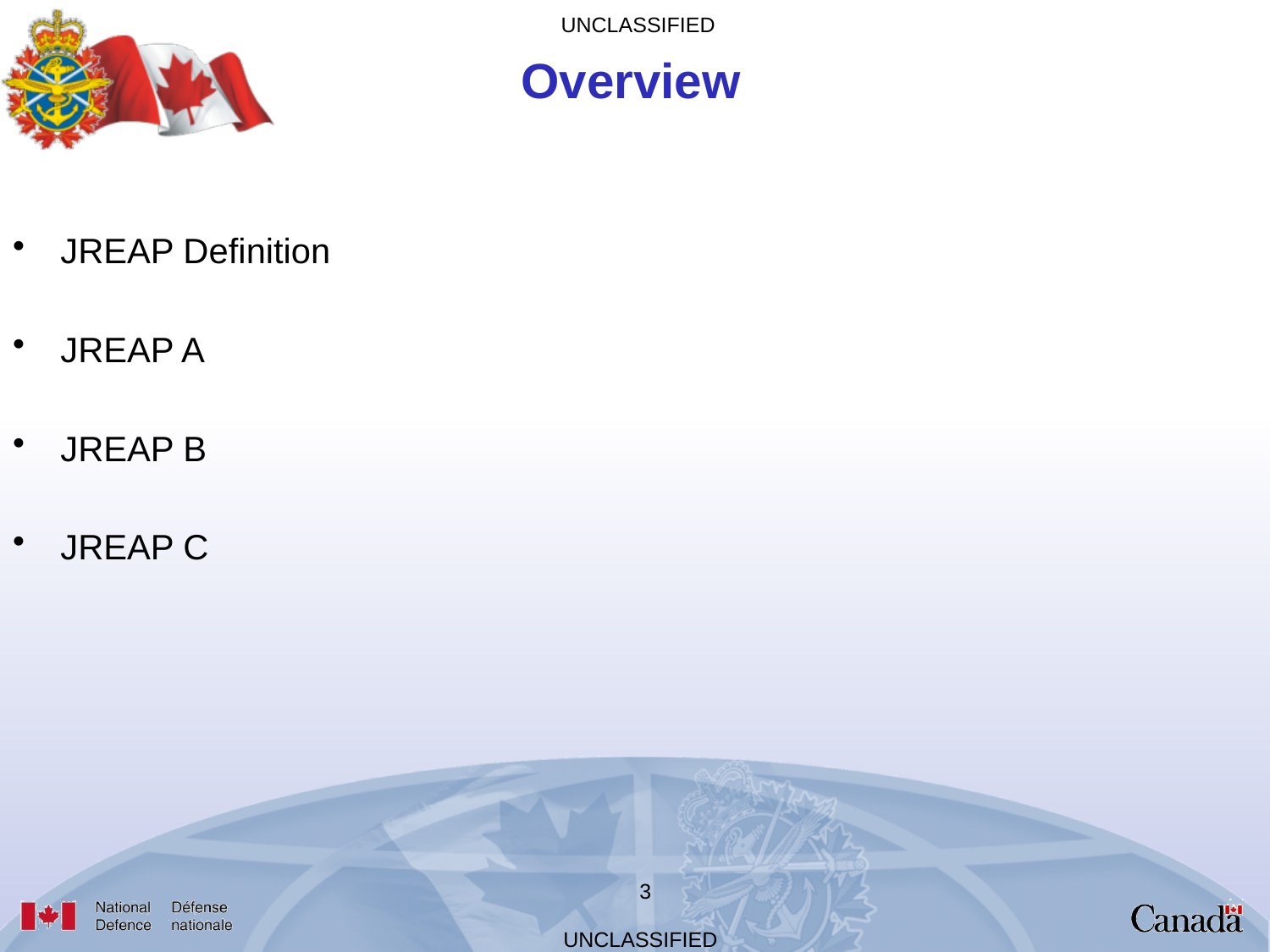

Overview
JREAP Definition

JREAP A

JREAP B

JREAP C